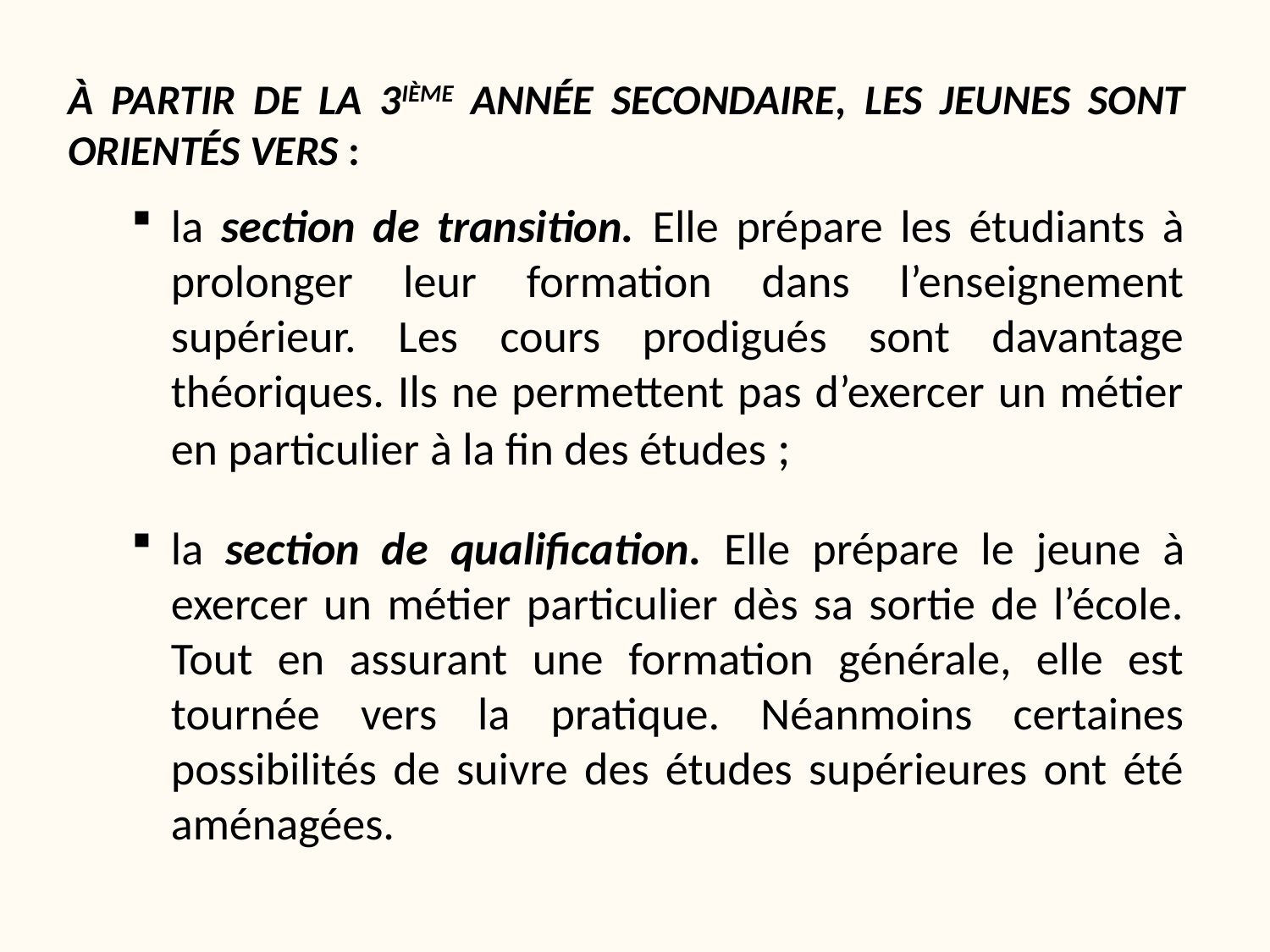

À PARTIR DE LA 3IÈME ANNÉE SECONDAIRE, LES JEUNES SONT ORIENTÉS VERS :

la section de transition. Elle prépare les étudiants à prolonger leur formation dans l’enseignement supérieur. Les cours prodigués sont davantage théoriques. Ils ne permettent pas d’exercer un métier en particulier à la fin des études ;

la section de qualification. Elle prépare le jeune à exercer un métier particulier dès sa sortie de l’école. Tout en assurant une formation générale, elle est tournée vers la pratique. Néanmoins certaines possibilités de suivre des études supérieures ont été aménagées.